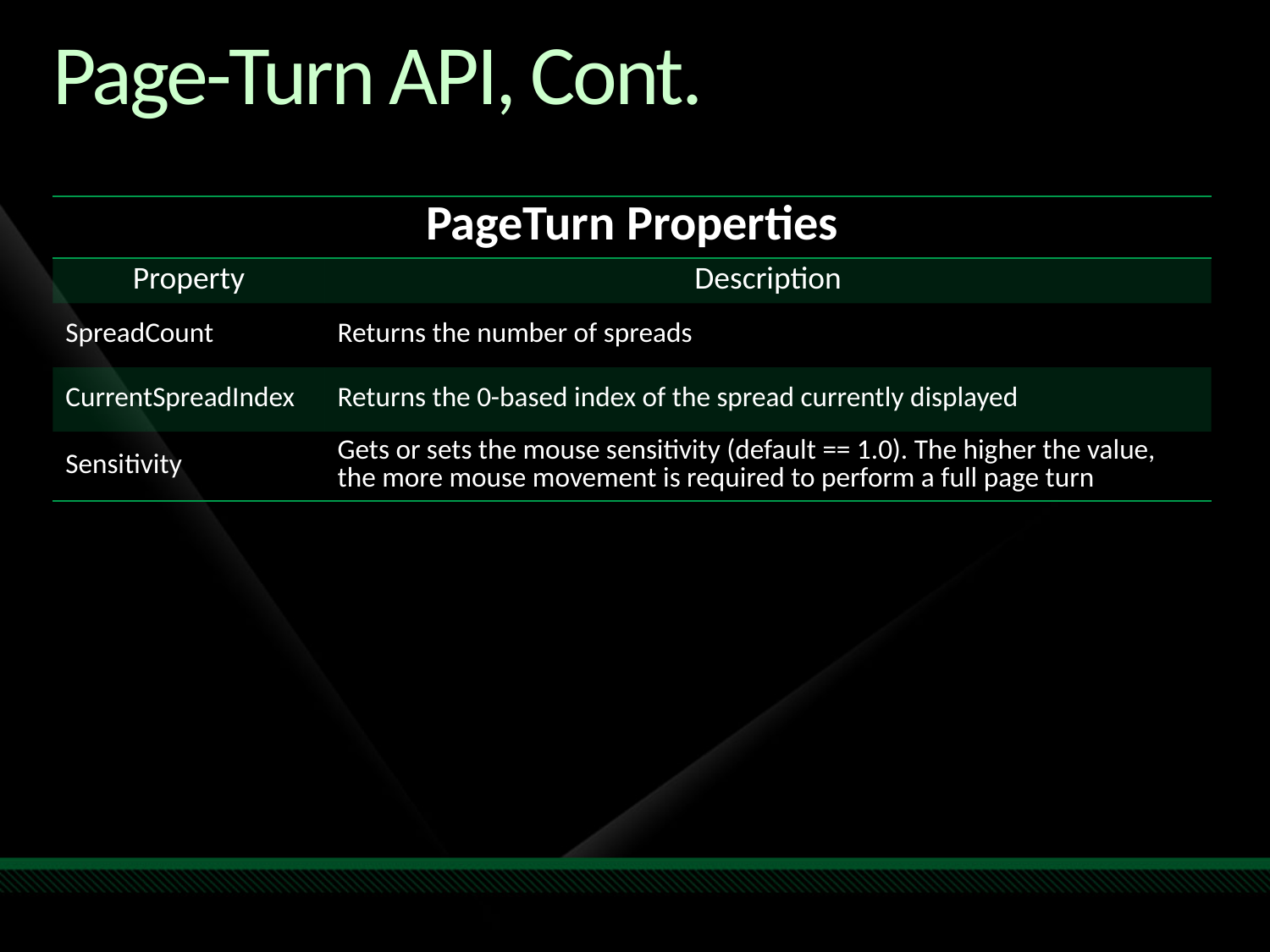

# Page-Turn API, Cont.
| PageTurn Properties |  |
| --- | --- |
| Property | Description |
| SpreadCount | Returns the number of spreads |
| CurrentSpreadIndex | Returns the 0-based index of the spread currently displayed |
| Sensitivity | Gets or sets the mouse sensitivity (default == 1.0). The higher the value, the more mouse movement is required to perform a full page turn |